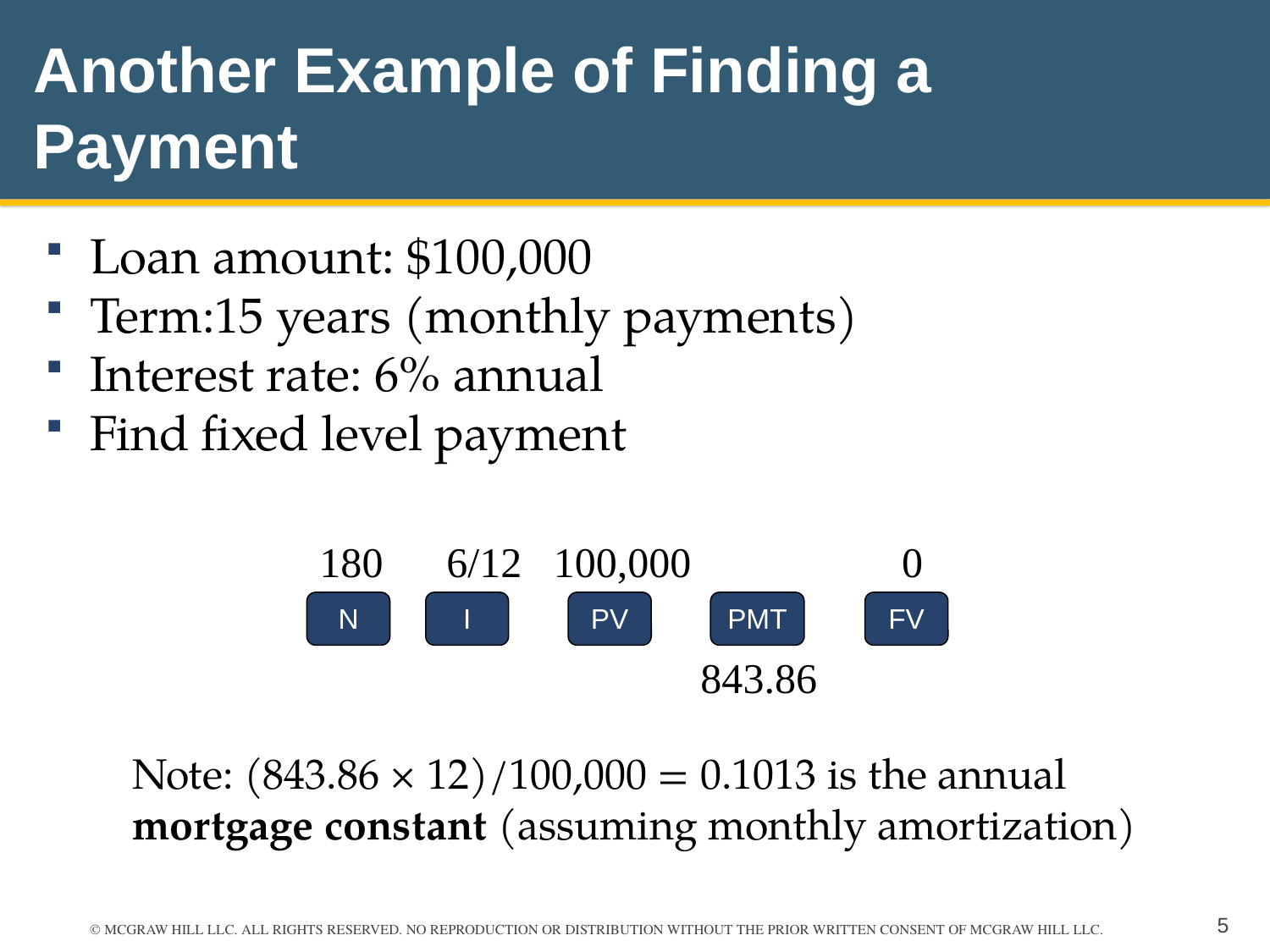

# Another Example of Finding a Payment
Loan amount: $100,000
Term:15 years (monthly payments)
Interest rate: 6% annual
Find fixed level payment
180	6/12   100,000	    	       0
N

I

PV

PMT

FV

	        		  843.86
	Note: (843.86 × 12)/100,000 = 0.1013 is the annual mortgage constant (assuming monthly amortization)
© MCGRAW HILL LLC. ALL RIGHTS RESERVED. NO REPRODUCTION OR DISTRIBUTION WITHOUT THE PRIOR WRITTEN CONSENT OF MCGRAW HILL LLC.
5